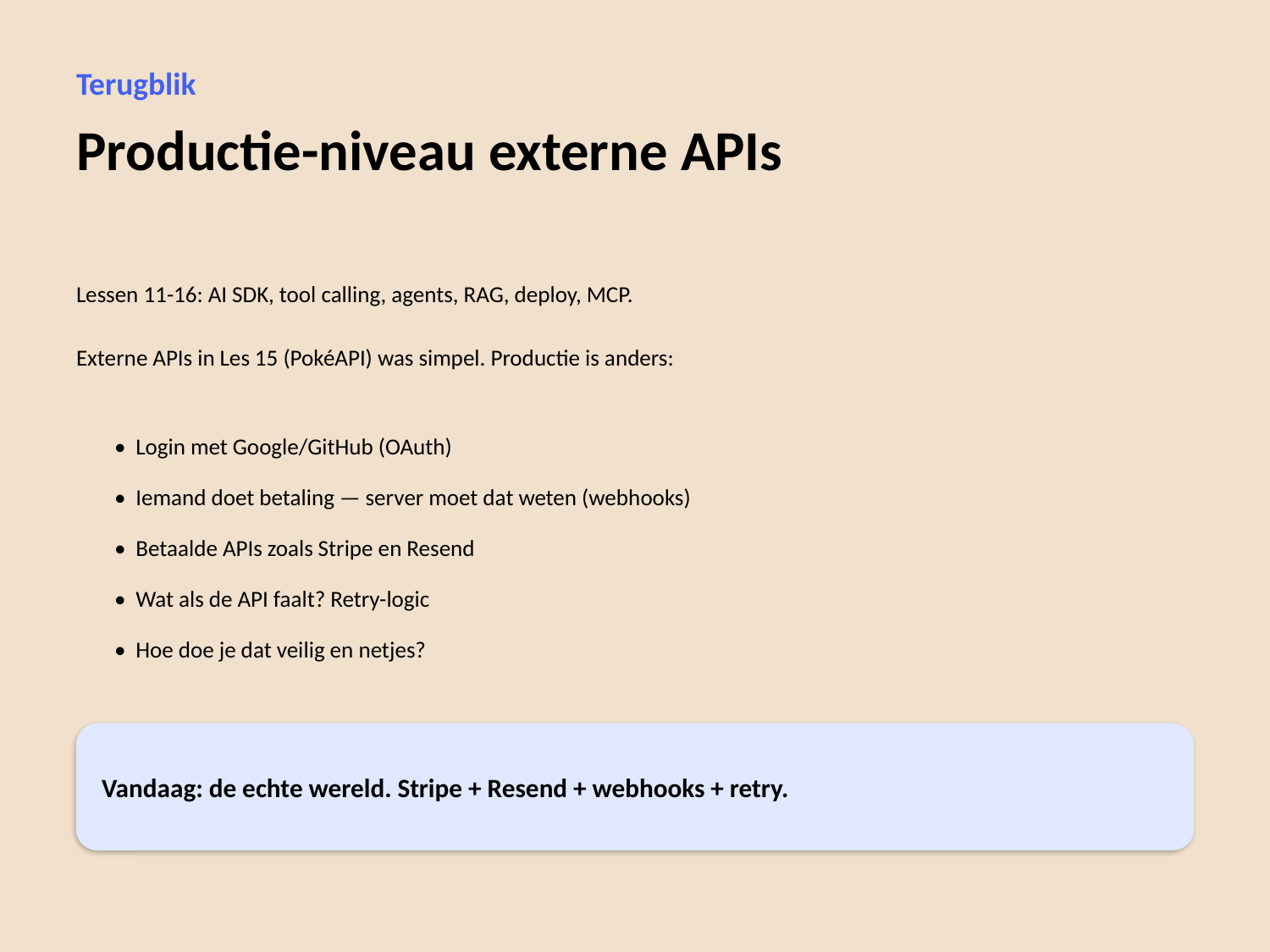

Terugblik
Productie-niveau externe APIs
Lessen 11-16: AI SDK, tool calling, agents, RAG, deploy, MCP.
Externe APIs in Les 15 (PokéAPI) was simpel. Productie is anders:
•  Login met Google/GitHub (OAuth)
•  Iemand doet betaling — server moet dat weten (webhooks)
•  Betaalde APIs zoals Stripe en Resend
•  Wat als de API faalt? Retry-logic
•  Hoe doe je dat veilig en netjes?

Vandaag: de echte wereld. Stripe + Resend + webhooks + retry.